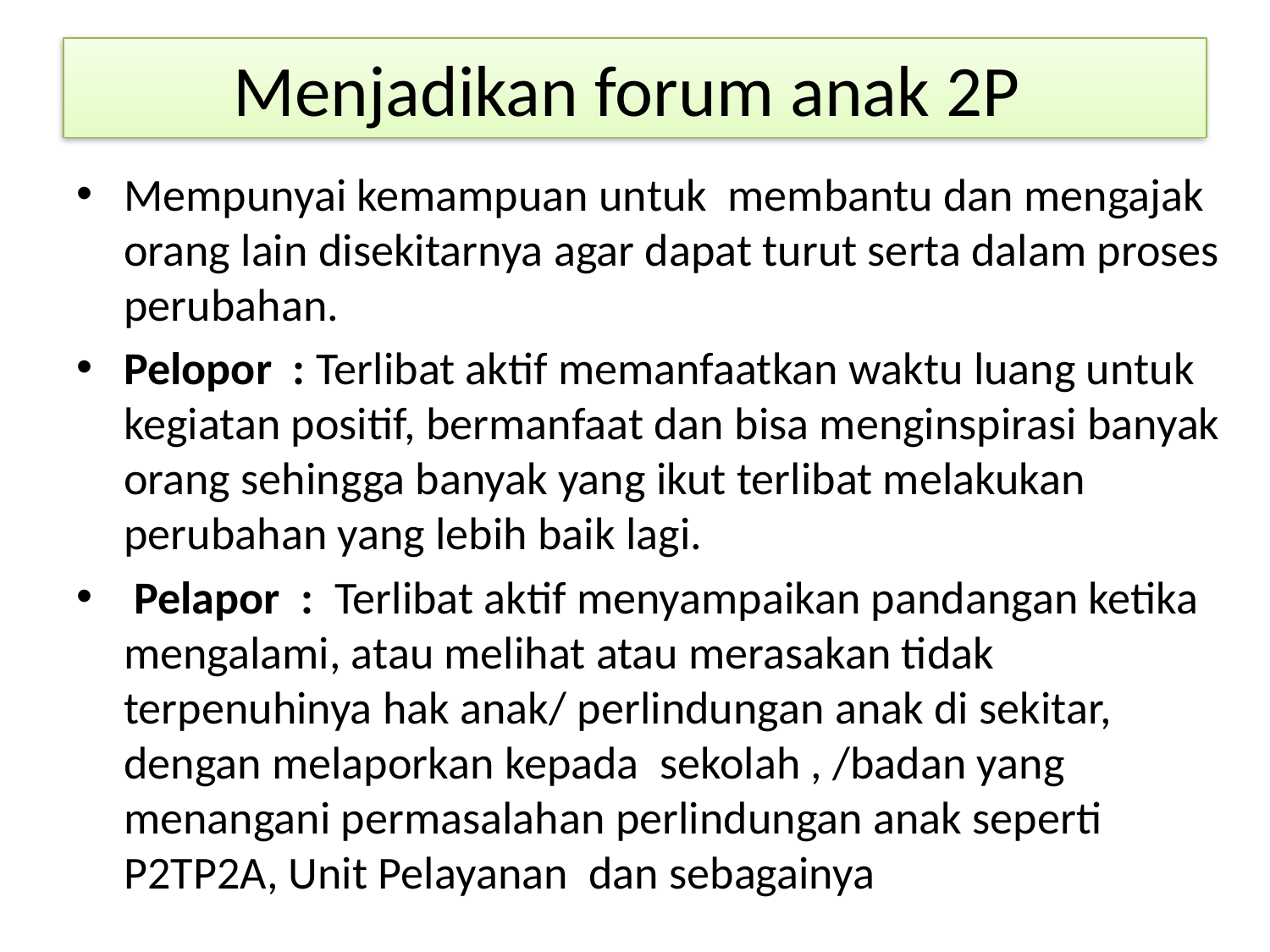

# Menjadikan forum anak 2P
Mempunyai kemampuan untuk  membantu dan mengajak orang lain disekitarnya agar dapat turut serta dalam proses perubahan.
Pelopor  : Terlibat aktif memanfaatkan waktu luang untuk kegiatan positif, bermanfaat dan bisa menginspirasi banyak orang sehingga banyak yang ikut terlibat melakukan perubahan yang lebih baik lagi.
 Pelapor  :  Terlibat aktif menyampaikan pandangan ketika mengalami, atau melihat atau merasakan tidak terpenuhinya hak anak/ perlindungan anak di sekitar, dengan melaporkan kepada  sekolah , /badan yang menangani permasalahan perlindungan anak seperti P2TP2A, Unit Pelayanan  dan sebagainya